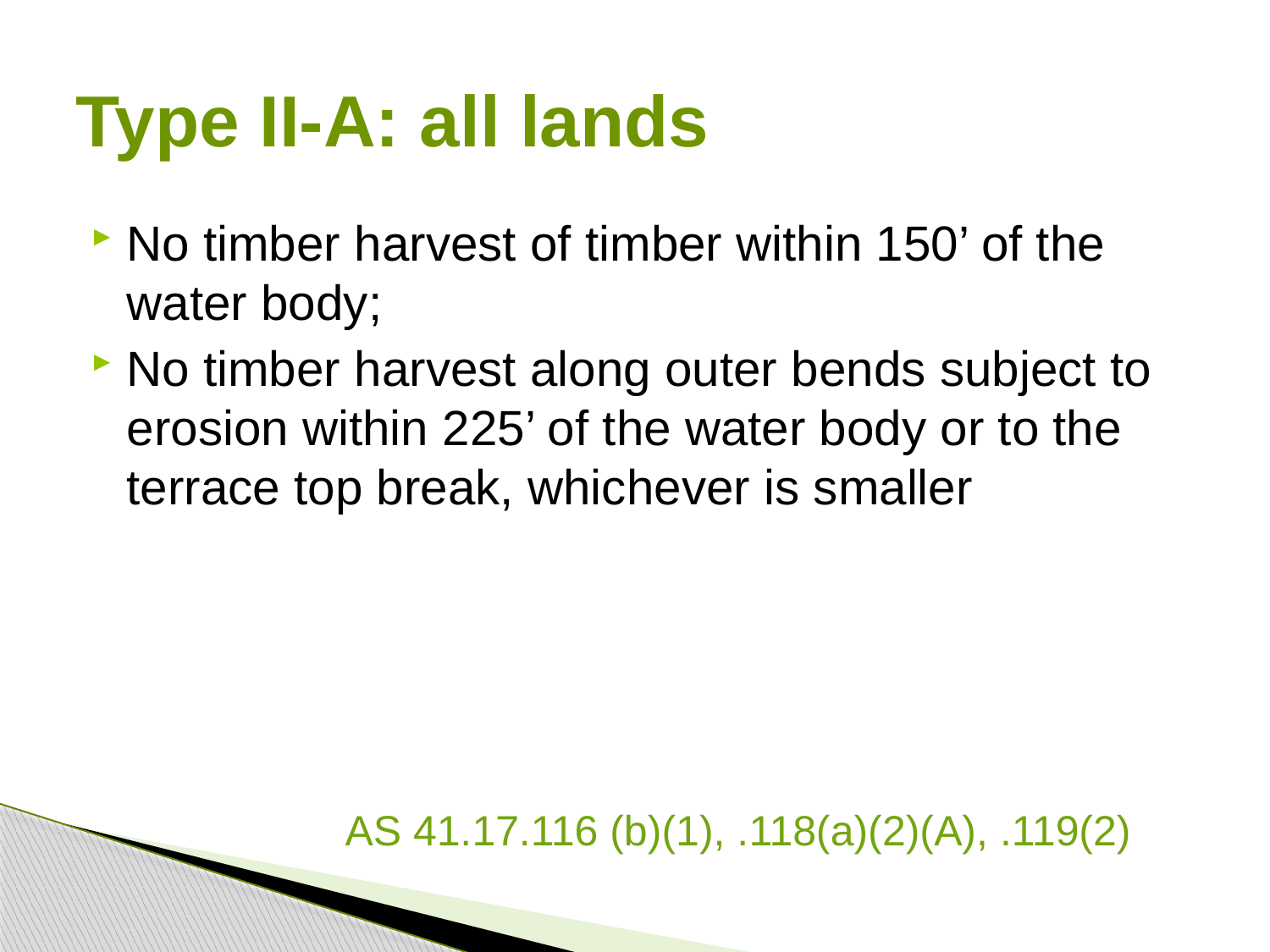

# Type II-A: all lands
No timber harvest of timber within 150’ of the water body;
No timber harvest along outer bends subject to erosion within 225’ of the water body or to the terrace top break, whichever is smaller

		AS 41.17.116 (b)(1), .118(a)(2)(A), .119(2)